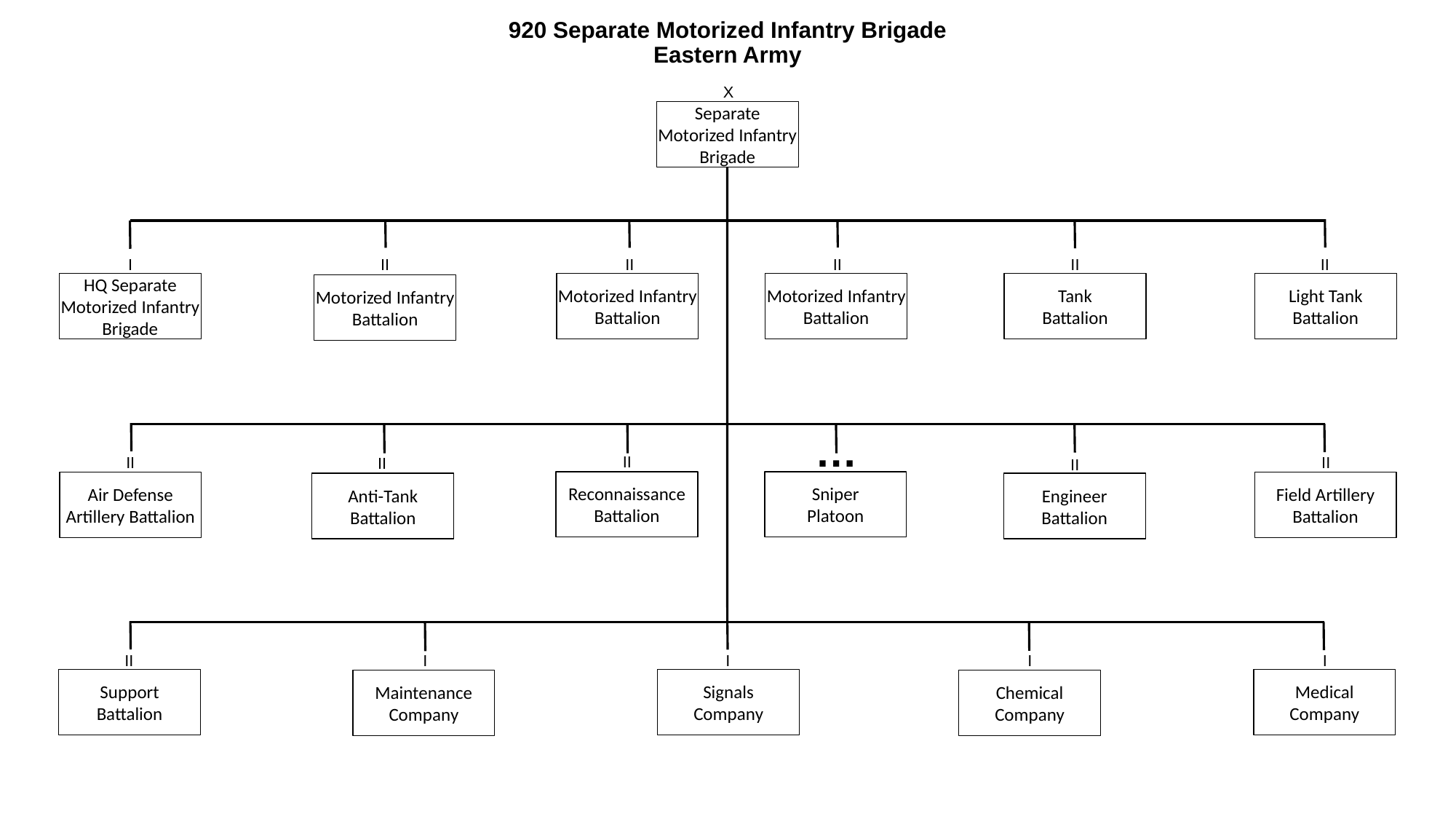

# 920 Separate Motorized Infantry Brigade Eastern Army
X
Separate Motorized Infantry Brigade
I
II
II
II
II
II
HQ Separate Motorized Infantry Brigade
Motorized Infantry Battalion
Motorized Infantry Battalion
Tank
Battalion
Light Tank Battalion
Motorized Infantry Battalion
…
II
II
II
II
II
Reconnaissance Battalion
Sniper
Platoon
Air Defense
Artillery Battalion
Field Artillery Battalion
Anti-Tank
Battalion
Engineer
Battalion
II
I
I
I
I
Support
Battalion
Signals
Company
Medical
Company
Maintenance
Company
Chemical
Company